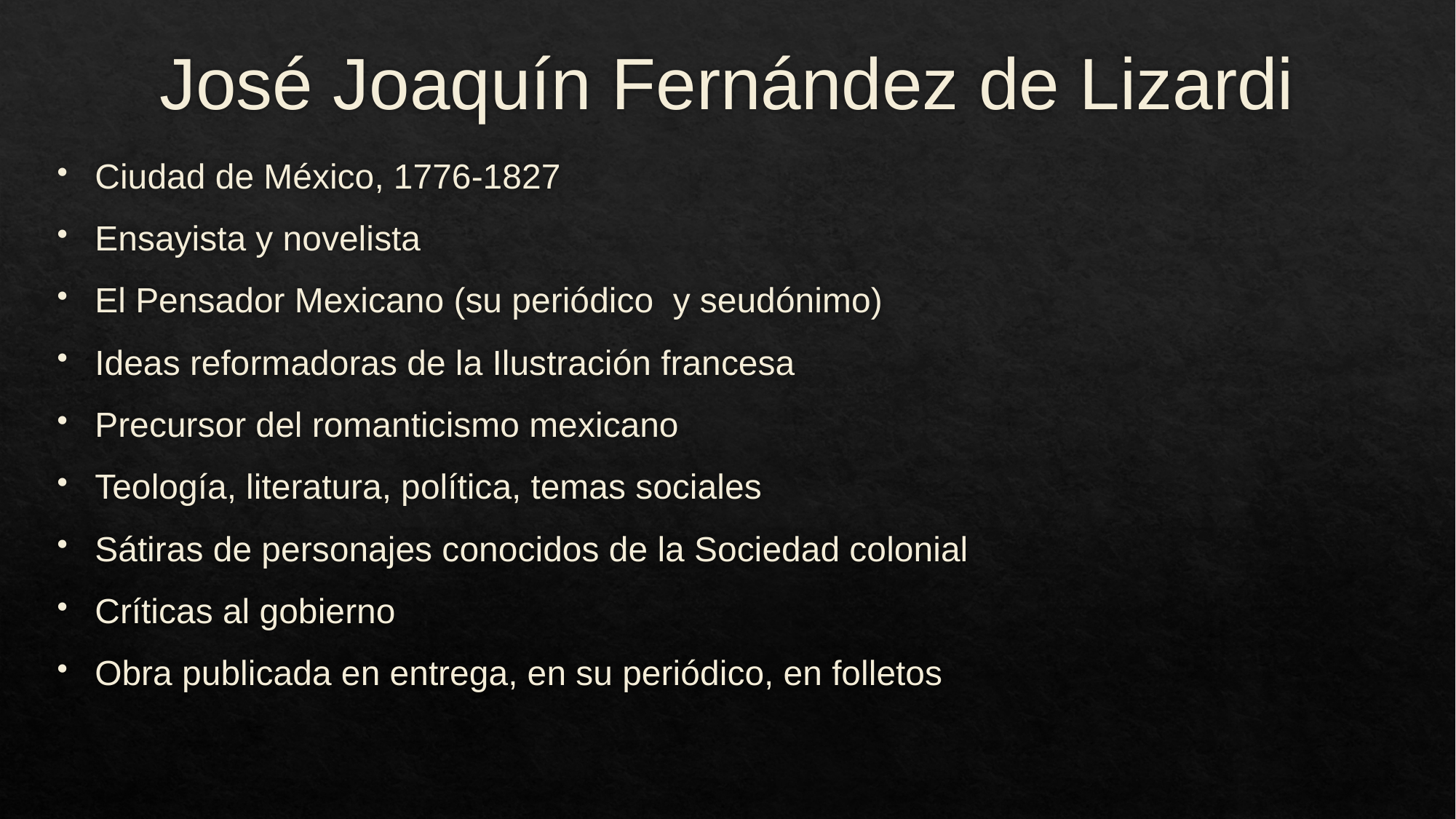

# José Joaquín Fernández de Lizardi
Ciudad de México, 1776-1827
Ensayista y novelista
El Pensador Mexicano (su periódico  y seudónimo)
Ideas reformadoras de la Ilustración francesa
Precursor del romanticismo mexicano
Teología, literatura, política, temas sociales
Sátiras de personajes conocidos de la Sociedad colonial
Críticas al gobierno
Obra publicada en entrega, en su periódico, en folletos